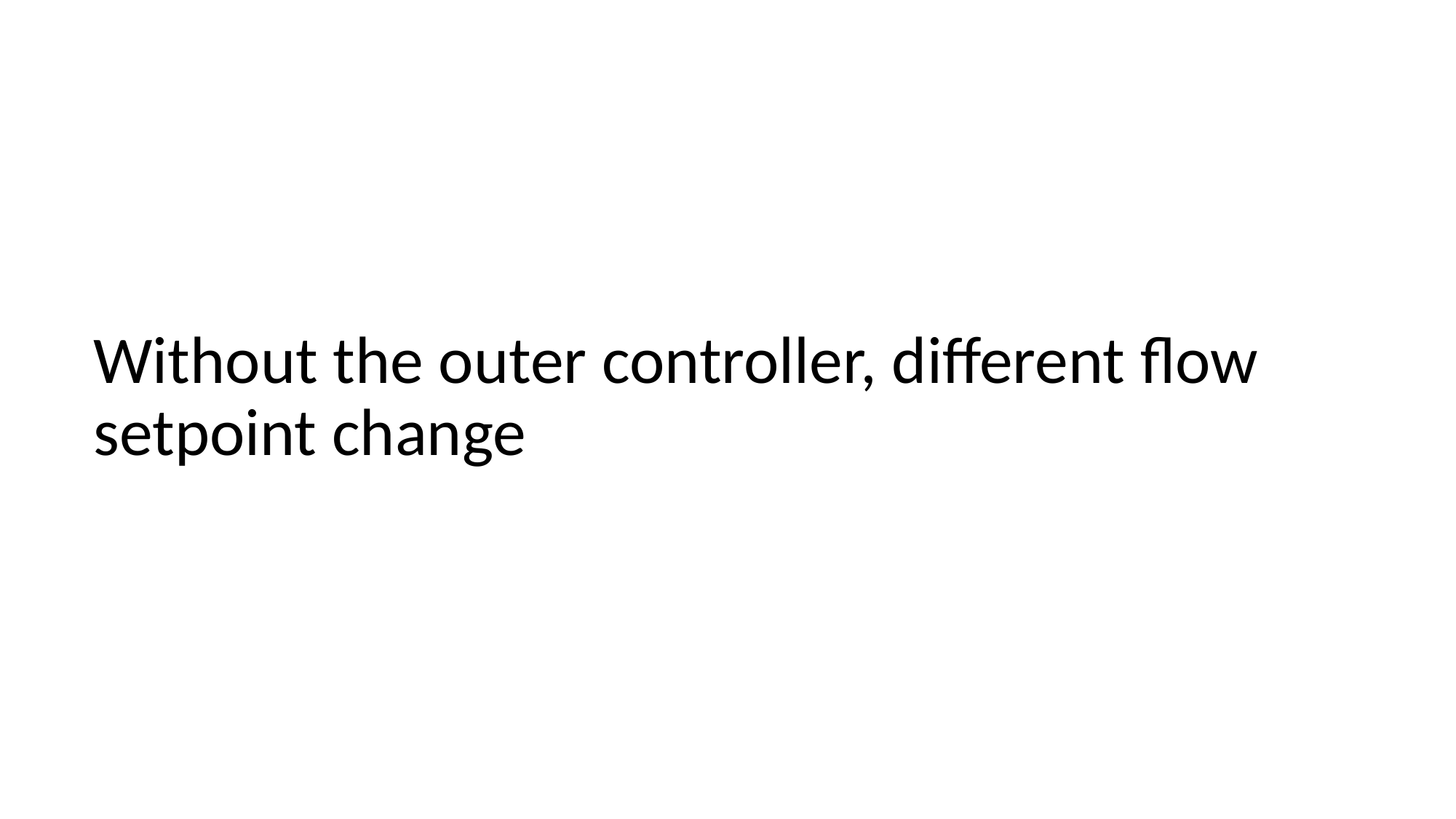

# Without the outer controller, different flow setpoint change